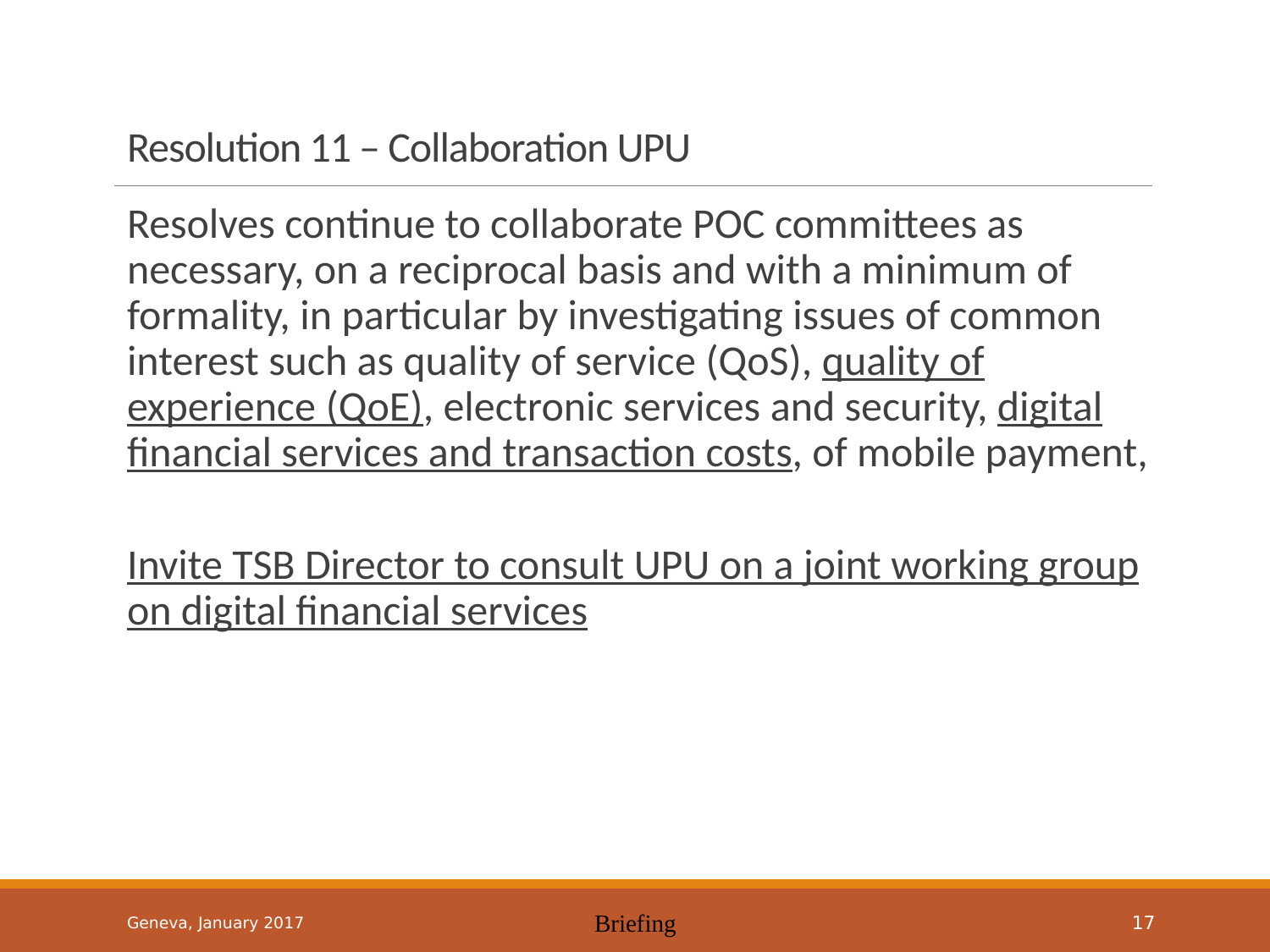

# Resolution 11 – Collaboration UPU
Resolves continue to collaborate POC committees as necessary, on a reciprocal basis and with a minimum of formality, in particular by investigating issues of common interest such as quality of service (QoS), quality of experience (QoE), electronic services and security, digital financial services and transaction costs, of mobile payment,

Invite TSB Director to consult UPU on a joint working group on digital financial services
Geneva, January 2017
Briefing
17